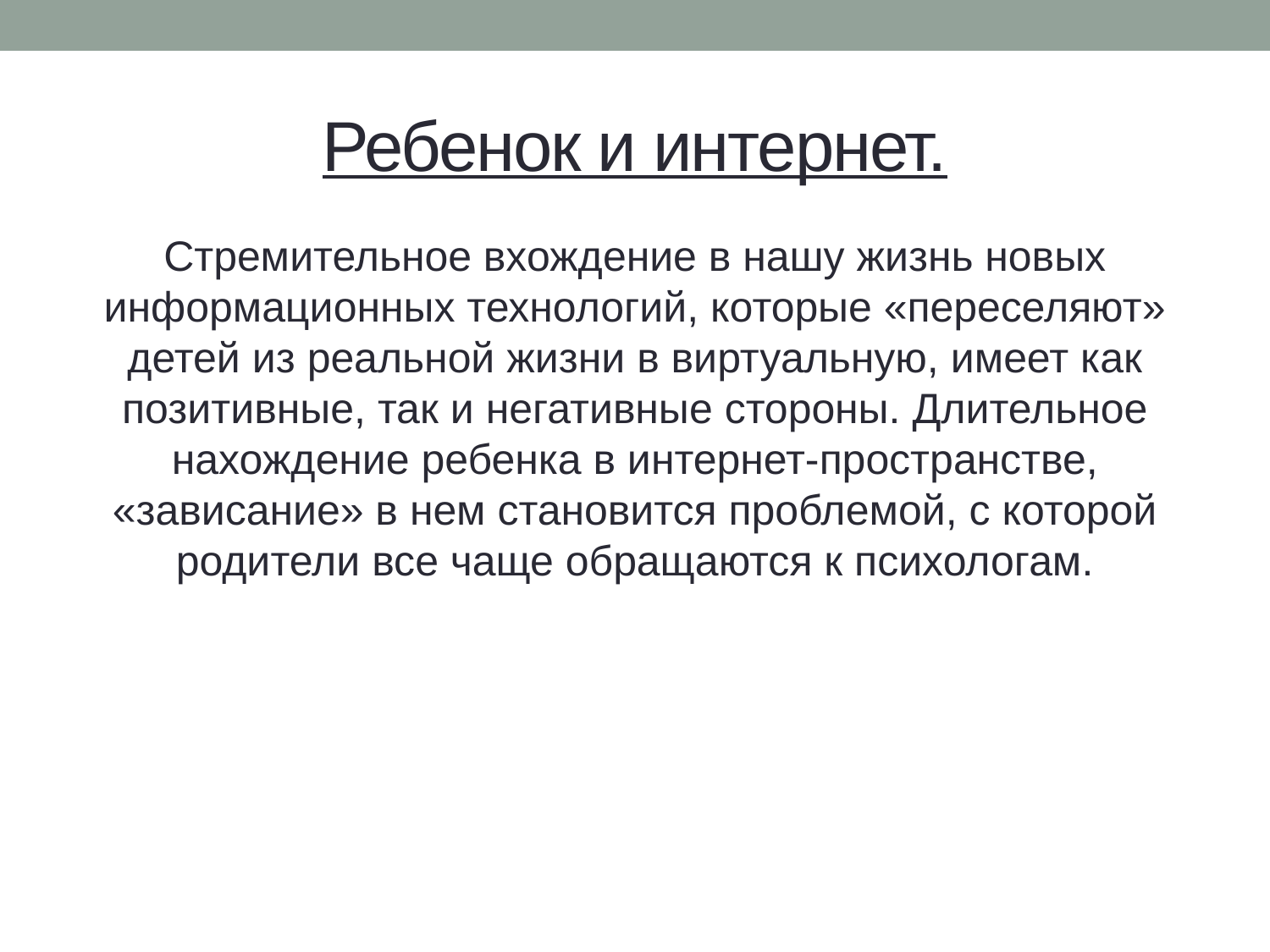

# Ребенок и интернет.
Стремительное вхождение в нашу жизнь новых информационных технологий, которые «переселяют» детей из реальной жизни в виртуальную, имеет как позитивные, так и негативные стороны. Длительное нахождение ребенка в интернет-пространстве, «зависание» в нем становится проблемой, с которой родители все чаще обращаются к психологам.